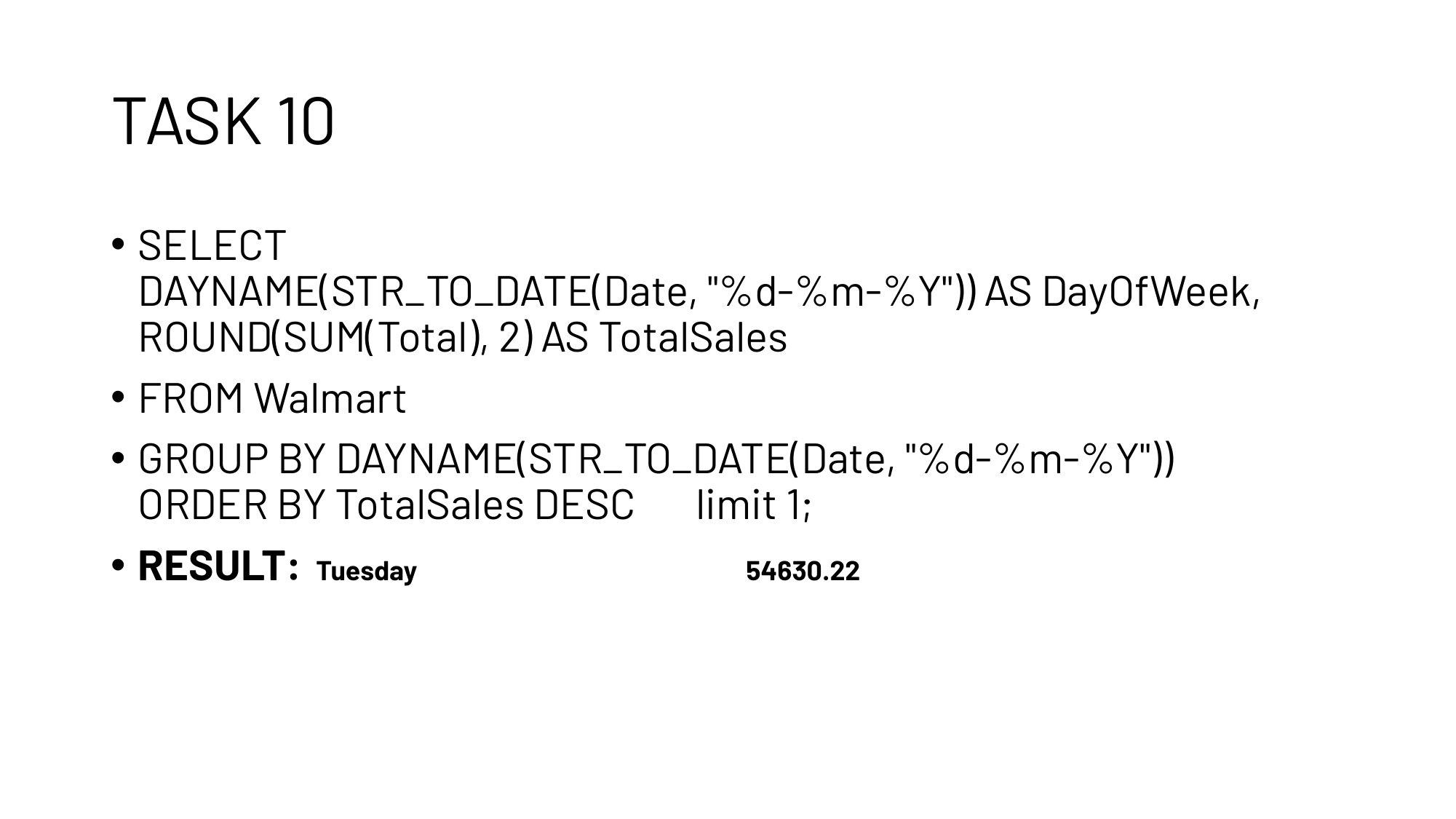

# TASK 10
SELECT
DAYNAME(STR_TO_DATE(Date, "%d-%m-%Y")) AS DayOfWeek,          ROUND(SUM(Total), 2) AS TotalSales
FROM Walmart
GROUP BY DAYNAME(STR_TO_DATE(Date, "%d-%m-%Y"))        ORDER BY TotalSales DESC       limit 1;
RESULT:
| Tuesday | 54630.22 |
| --- | --- |